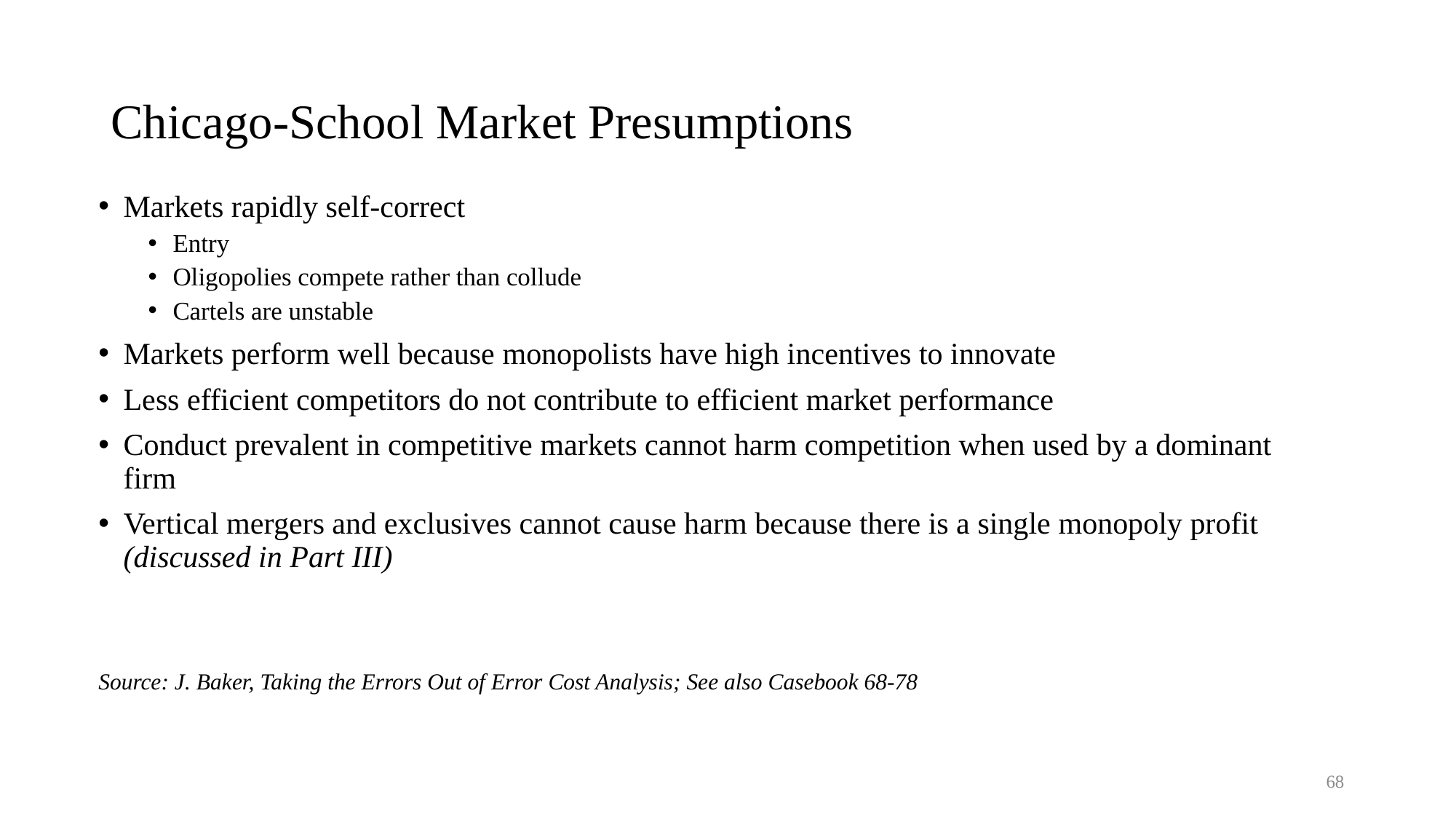

# Chicago-School Market Presumptions
Markets rapidly self-correct
Entry
Oligopolies compete rather than collude
Cartels are unstable
Markets perform well because monopolists have high incentives to innovate
Less efficient competitors do not contribute to efficient market performance
Conduct prevalent in competitive markets cannot harm competition when used by a dominant firm
Vertical mergers and exclusives cannot cause harm because there is a single monopoly profit (discussed in Part III)

Source: J. Baker, Taking the Errors Out of Error Cost Analysis; See also Casebook 68-78

68